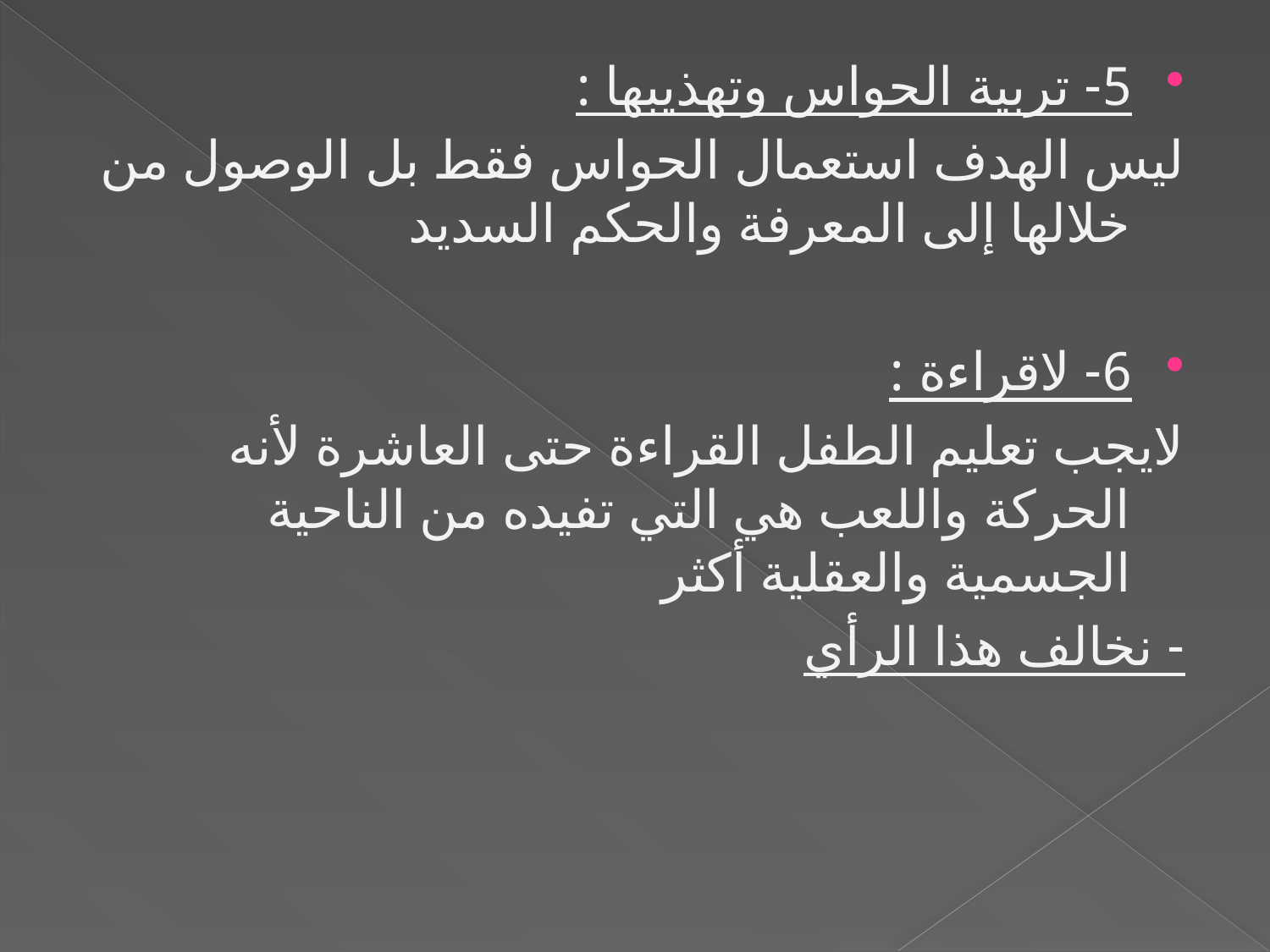

5- تربية الحواس وتهذيبها :
ليس الهدف استعمال الحواس فقط بل الوصول من خلالها إلى المعرفة والحكم السديد

6- لاقراءة :
لايجب تعليم الطفل القراءة حتى العاشرة لأنه الحركة واللعب هي التي تفيده من الناحية الجسمية والعقلية أكثر
- نخالف هذا الرأي